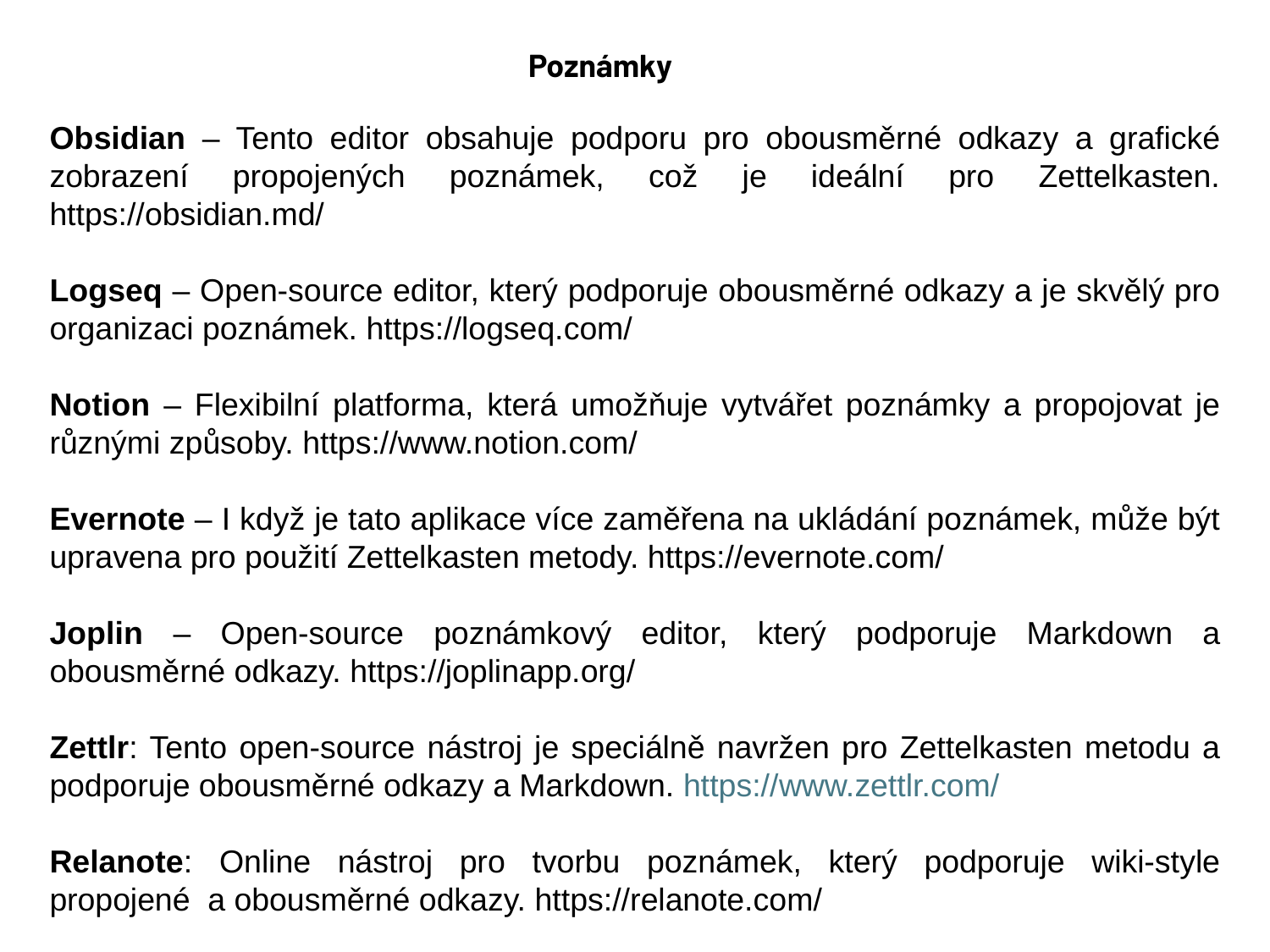

Poznámky
Obsidian – Tento editor obsahuje podporu pro obousměrné odkazy a grafické zobrazení propojených poznámek, což je ideální pro Zettelkasten. https://obsidian.md/

Logseq – Open-source editor, který podporuje obousměrné odkazy a je skvělý pro organizaci poznámek. https://logseq.com/

Notion – Flexibilní platforma, která umožňuje vytvářet poznámky a propojovat je různými způsoby. https://www.notion.com/

Evernote – I když je tato aplikace více zaměřena na ukládání poznámek, může být upravena pro použití Zettelkasten metody. https://evernote.com/

Joplin – Open-source poznámkový editor, který podporuje Markdown a obousměrné odkazy. https://joplinapp.org/

Zettlr: Tento open-source nástroj je speciálně navržen pro Zettelkasten metodu a podporuje obousměrné odkazy a Markdown. https://www.zettlr.com/

Relanote: Online nástroj pro tvorbu poznámek, který podporuje wiki-style propojené  a obousměrné odkazy. https://relanote.com/